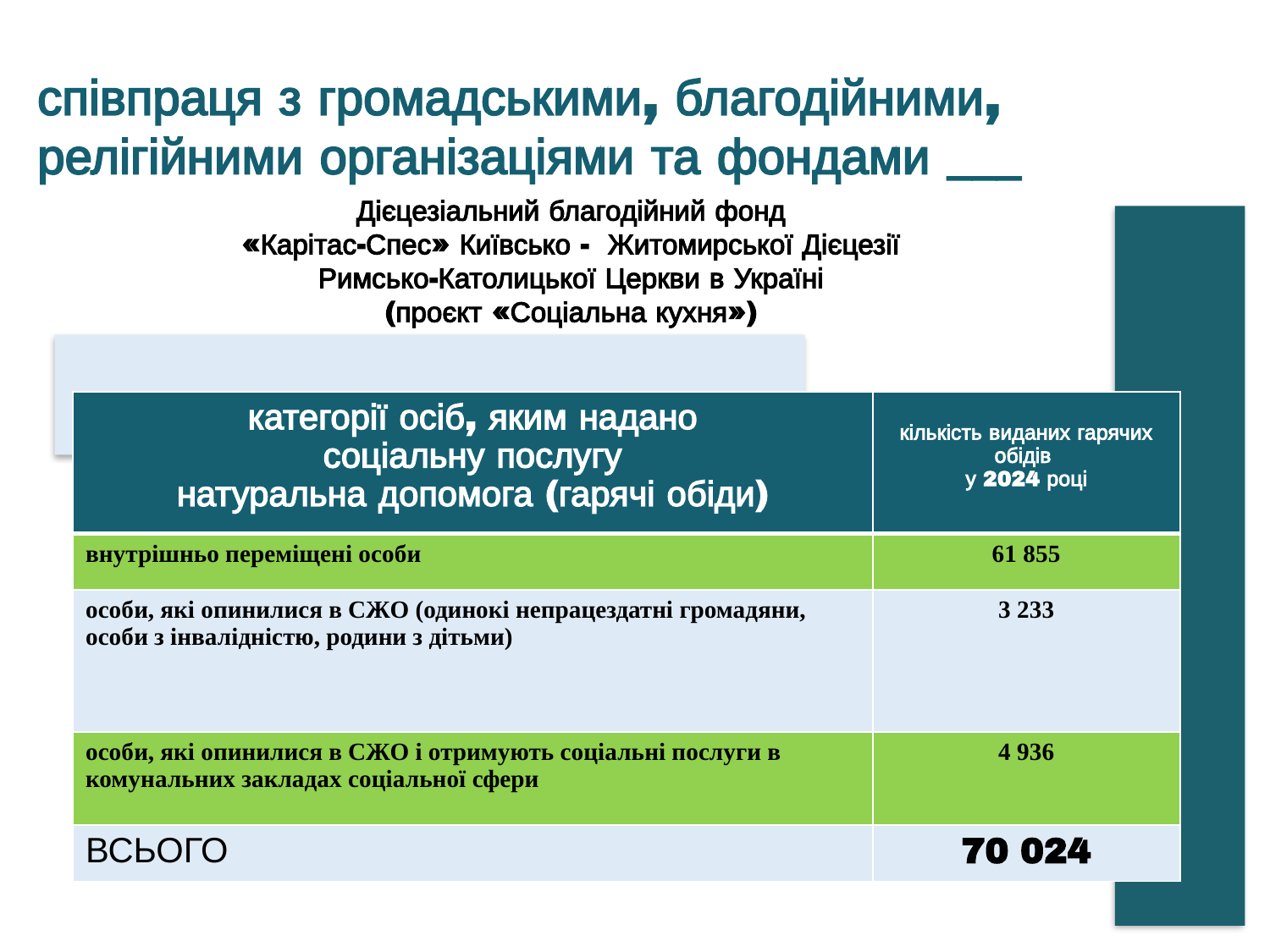

співпраця з громадськими, благодійними, релігійними організаціями та фондами ___

Дієцезіальний благодійний фонд
 «Карітас-Спес» Київсько -  Житомирської Дієцезії
Римсько-Католицької Церкви в Україні
(проєкт «Соціальна кухня»)

| категорії осіб, яким надано соціальну послугу натуральна допомога (гарячі обіди) | кількість виданих гарячих обідів у 2024 році |
| --- | --- |
| внутрішньо переміщені особи | 61 855 |
| особи, які опинилися в СЖО (одинокі непрацездатні громадяни, особи з інвалідністю, родини з дітьми) | 3 233 |
| особи, які опинилися в СЖО і отримують соціальні послуги в комунальних закладах соціальної сфери | 4 936 |
| ВСЬОГО | 70 024 |